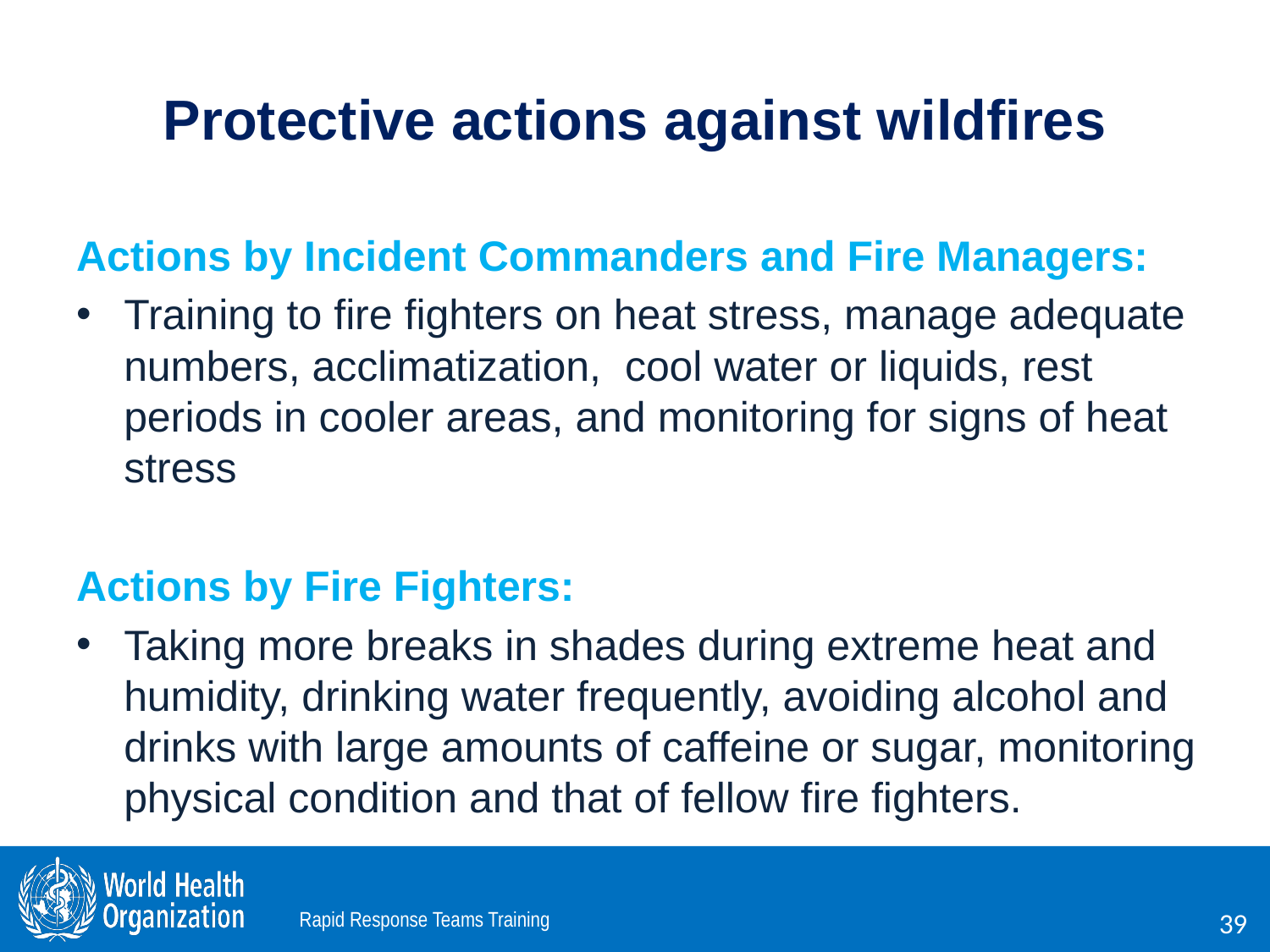

# Protective actions against wildfires
Actions by Incident Commanders and Fire Managers:
Training to fire fighters on heat stress, manage adequate numbers, acclimatization,  cool water or liquids, rest periods in cooler areas, and monitoring for signs of heat stress

Actions by Fire Fighters:
Taking more breaks in shades during extreme heat and humidity, drinking water frequently, avoiding alcohol and drinks with large amounts of caffeine or sugar, monitoring physical condition and that of fellow fire fighters.